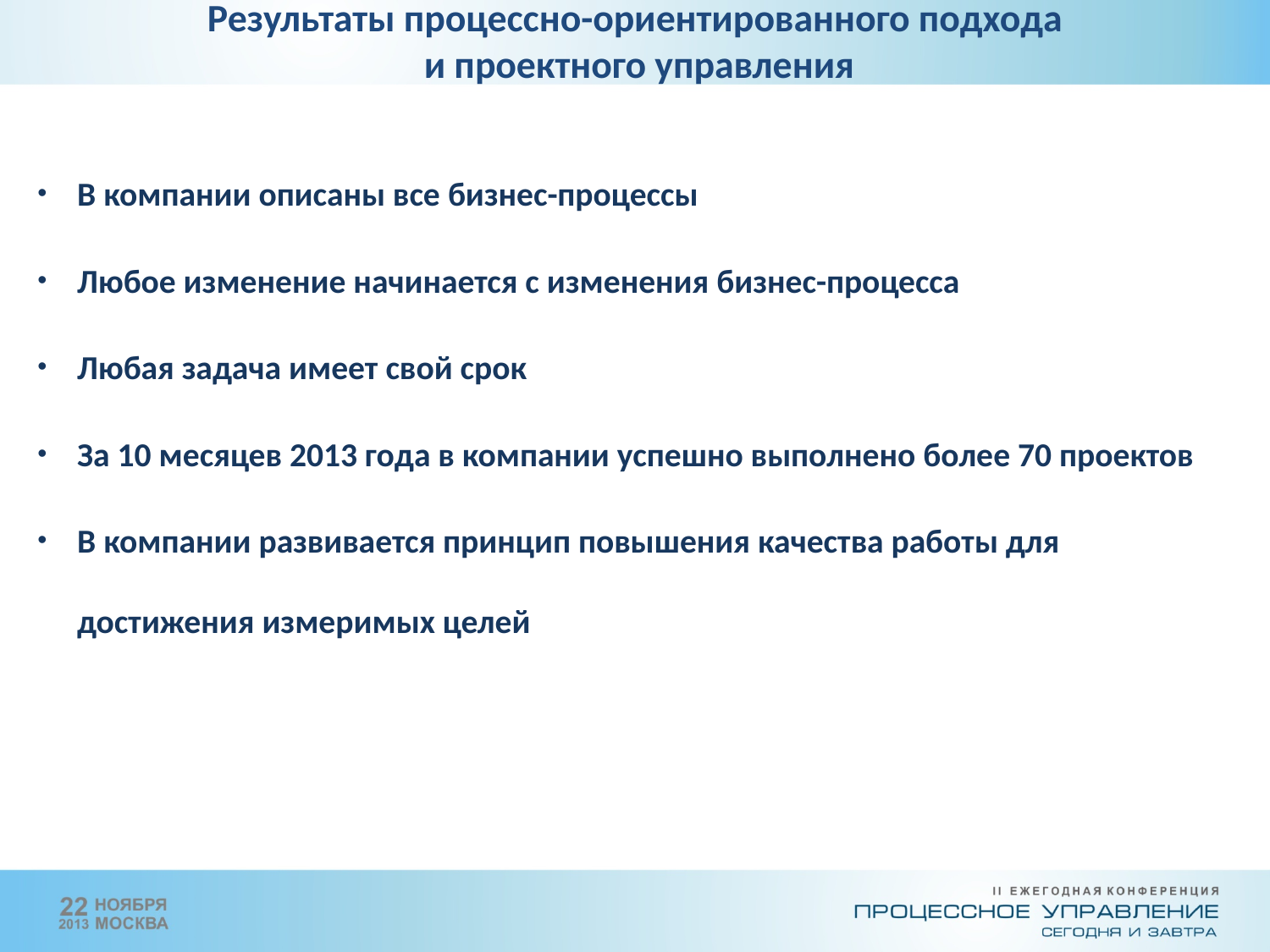

Результаты процессно-ориентированного подхода
 и проектного управления

В компании описаны все бизнес-процессы
Любое изменение начинается с изменения бизнес-процесса
Любая задача имеет свой срок
За 10 месяцев 2013 года в компании успешно выполнено более 70 проектов
В компании развивается принцип повышения качества работы для достижения измеримых целей